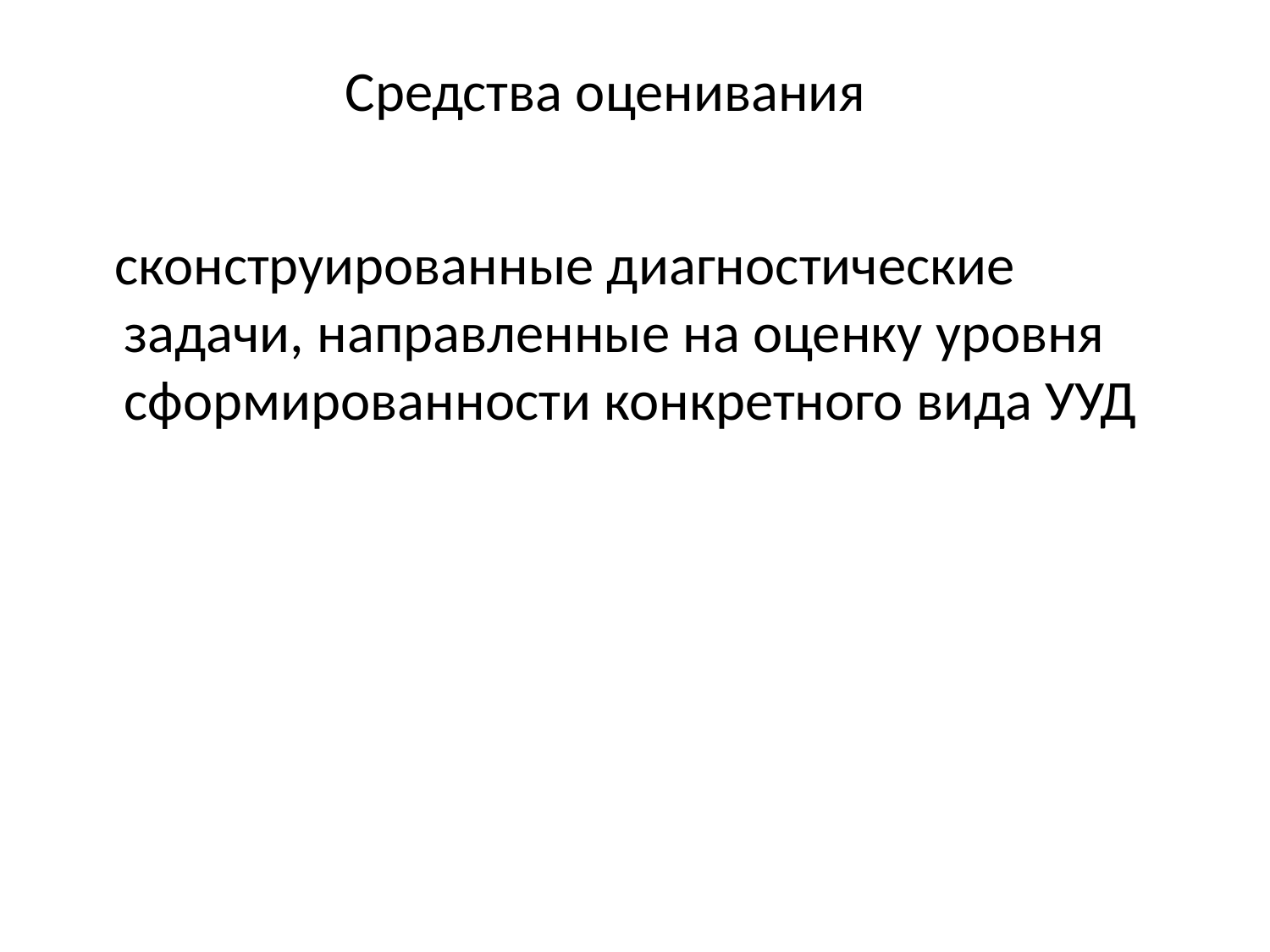

# Средства оценивания
   сконструированные диагностические задачи, направленные на оценку уровня сформированности конкретного вида УУД